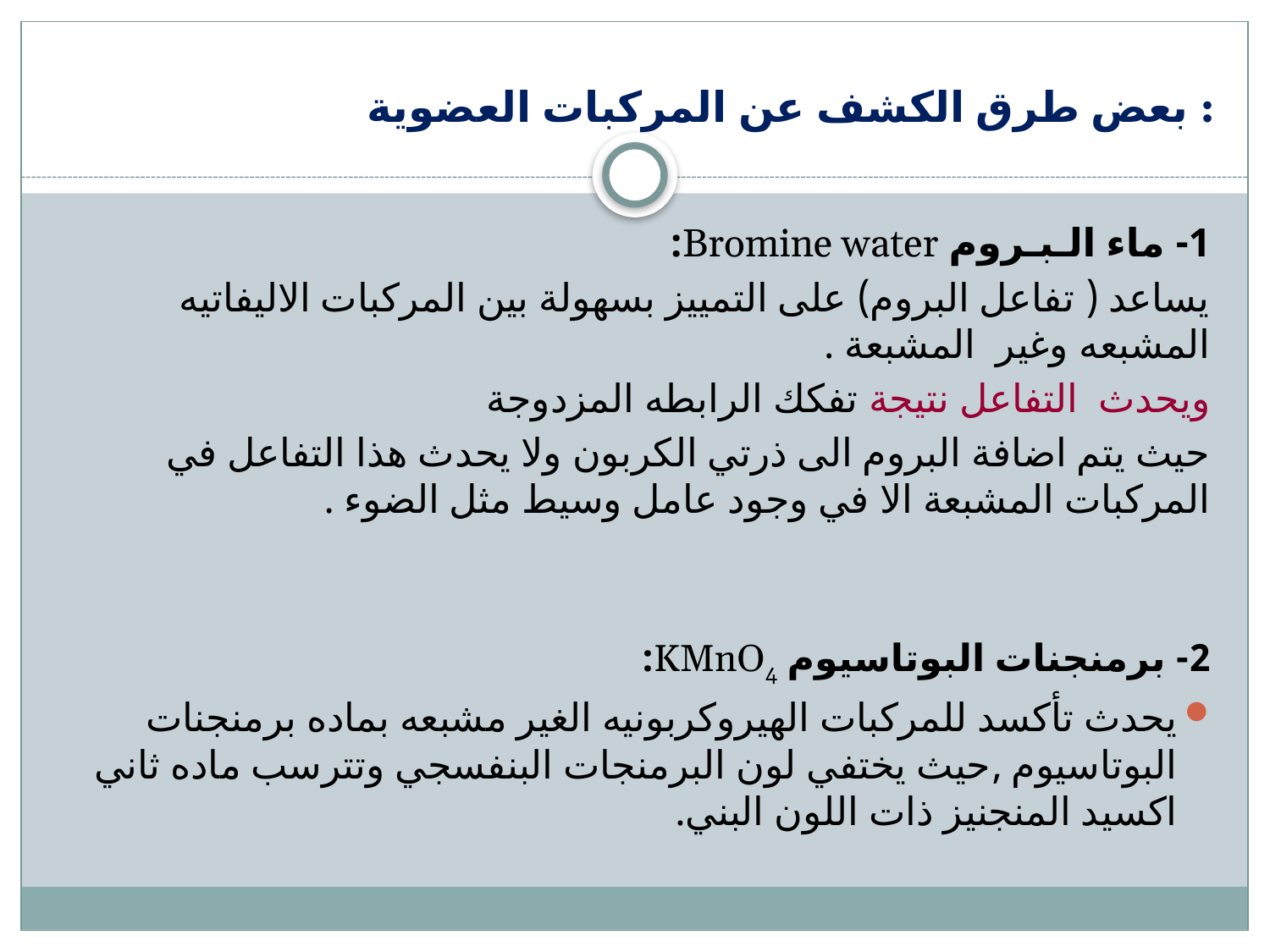

بعض طرق الكشف عن المركبات العضوية :
1- ماء الـبـروم Bromine water:
يساعد ( تفاعل البروم) على التمييز بسهولة بين المركبات الاليفاتيه المشبعه وغير  المشبعة .
ويحدث  التفاعل نتيجة تفكك الرابطه المزدوجة
حيث يتم اضافة البروم الى ذرتي الكربون ولا يحدث هذا التفاعل في المركبات المشبعة الا في وجود عامل وسيط مثل الضوء .

2- برمنجنات البوتاسيوم KMnO4:
يحدث تأكسد للمركبات الهيروكربونيه الغير مشبعه بماده برمنجنات البوتاسيوم ,حيث يختفي لون البرمنجات البنفسجي وتترسب ماده ثاني اكسيد المنجنيز ذات اللون البني.